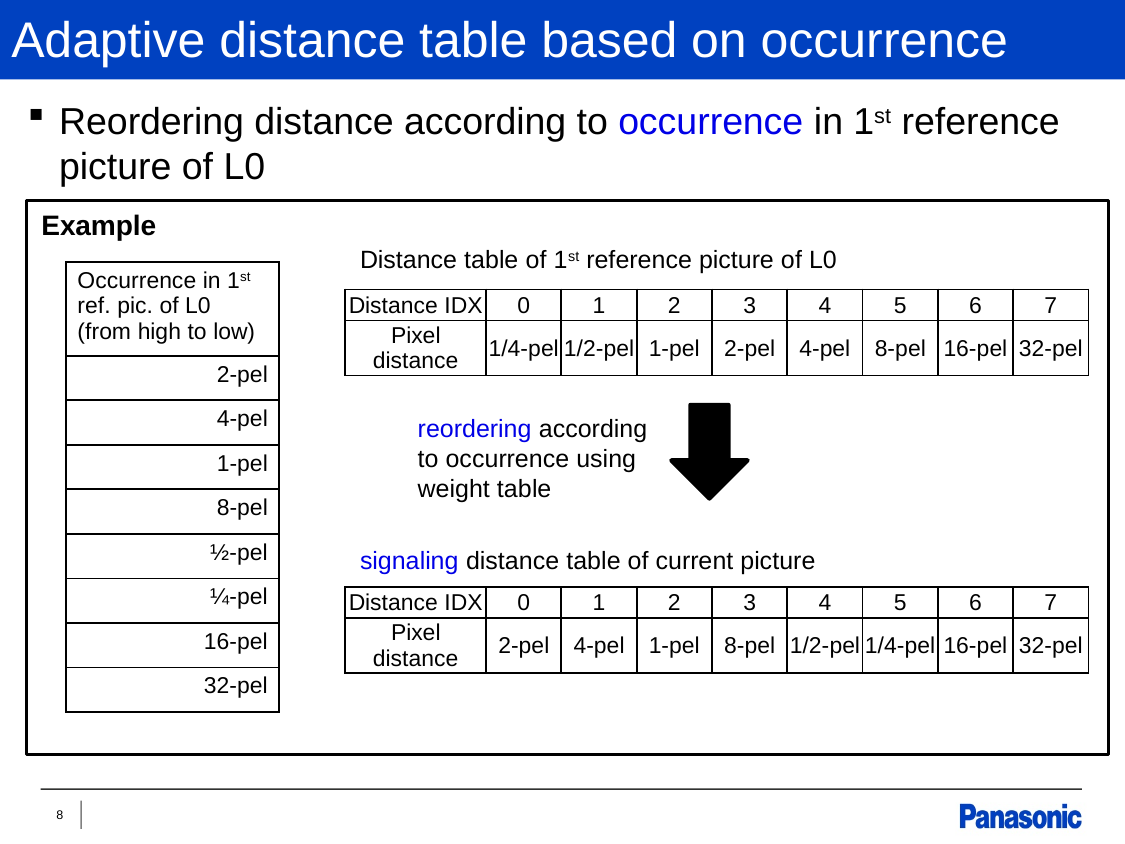

# Adaptive distance table based on occurrence
Reordering distance according to occurrence in 1st reference picture of L0

Example

Distance table of 1st reference picture of L0
| Occurrence in 1st ref. pic. of L0 (from high to low) |
| --- |
| 2-pel |
| 4-pel |
| 1-pel |
| 8-pel |
| ½-pel |
| ¼-pel |
| 16-pel |
| 32-pel |
| Distance IDX | 0 | 1 | 2 | 3 | 4 | 5 | 6 | 7 |
| --- | --- | --- | --- | --- | --- | --- | --- | --- |
| Pixel distance | 1/4-pel | 1/2-pel | 1-pel | 2-pel | 4-pel | 8-pel | 16-pel | 32-pel |
reordering according to occurrence using weight table

signaling distance table of current picture
| Distance IDX | 0 | 1 | 2 | 3 | 4 | 5 | 6 | 7 |
| --- | --- | --- | --- | --- | --- | --- | --- | --- |
| Pixel distance | 2-pel | 4-pel | 1-pel | 8-pel | 1/2-pel | 1/4-pel | 16-pel | 32-pel |